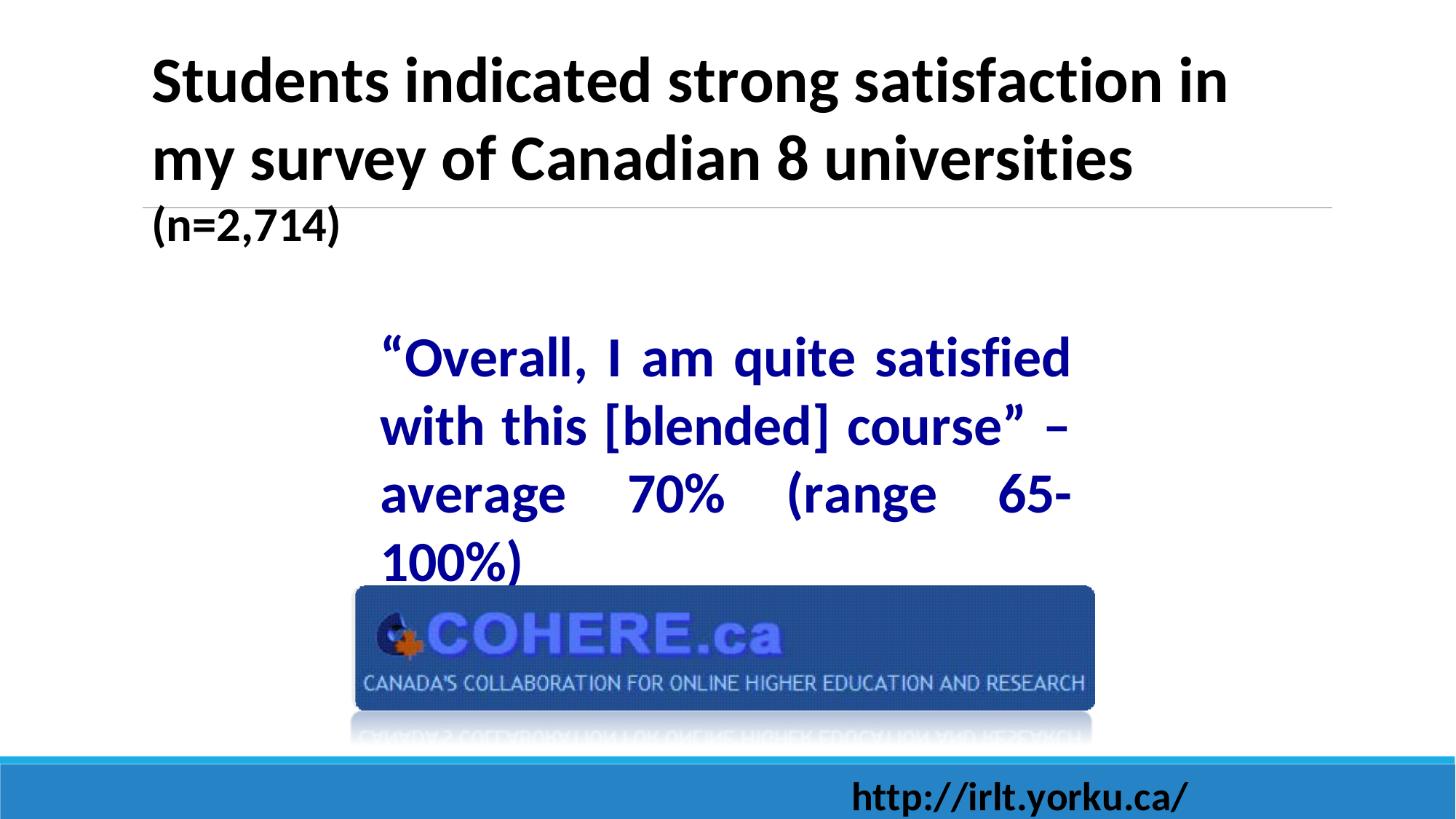

Students indicated strong satisfaction in my survey of Canadian 8 universities (n=2,714)
“Overall, I am quite satisfied with this [blended] course” – average 70% (range 65-100%)

http://irlt.yorku.ca/reports.html